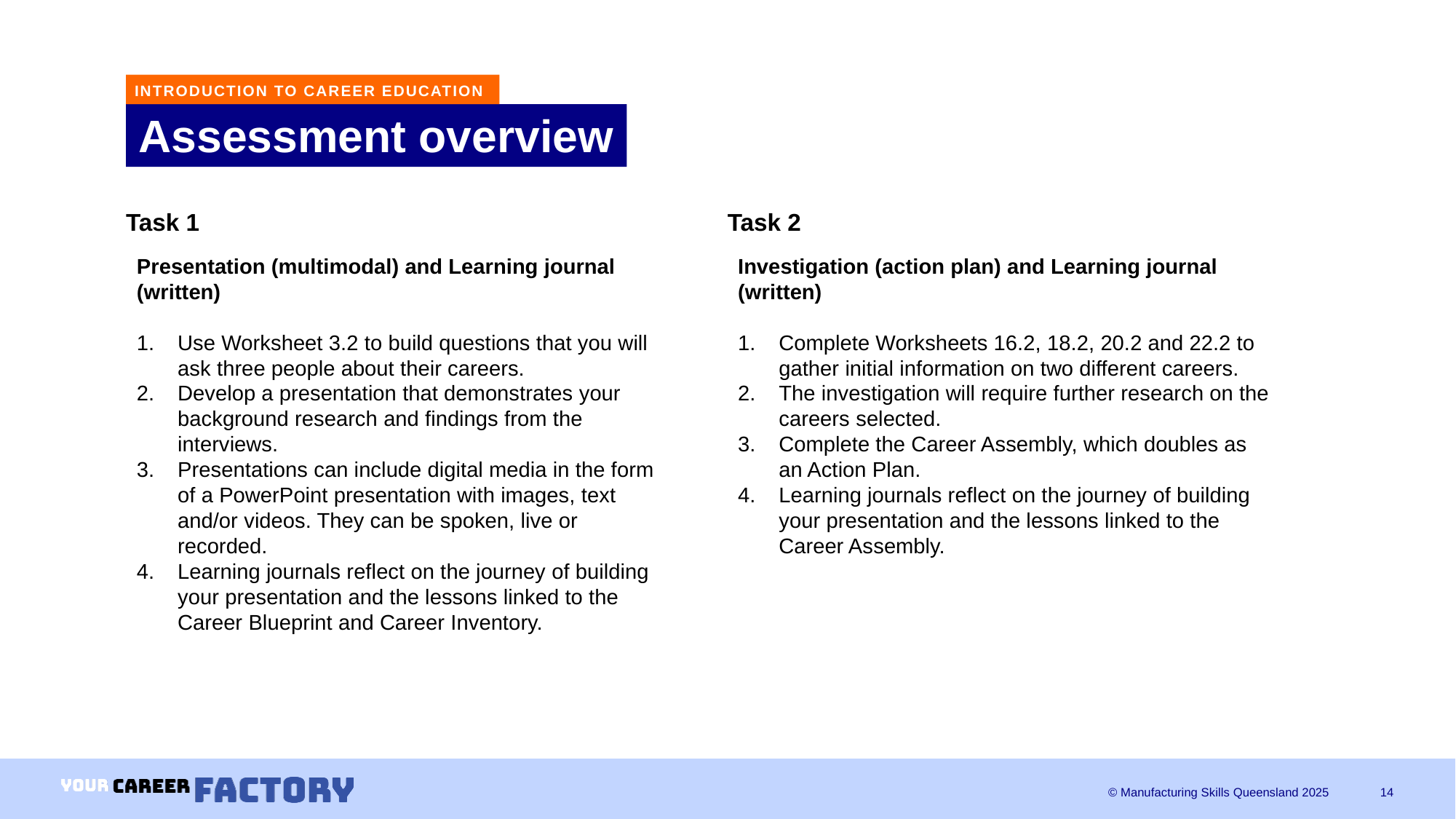

INTRODUCTION TO CAREER EDUCATION
# Assessment overview
Task 1
Task 2
Presentation (multimodal) and Learning journal (written)

Use Worksheet 3.2 to build questions that you will ask three people about their careers.
Develop a presentation that demonstrates your background research and findings from the interviews.
Presentations can include digital media in the form of a PowerPoint presentation with images, text and/or videos. They can be spoken, live or recorded.
Learning journals reflect on the journey of building your presentation and the lessons linked to the Career Blueprint and Career Inventory.
Investigation (action plan) and Learning journal (written)

Complete Worksheets 16.2, 18.2, 20.2 and 22.2 to gather initial information on two different careers.
The investigation will require further research on the careers selected.
Complete the Career Assembly, which doubles as an Action Plan.
Learning journals reflect on the journey of building your presentation and the lessons linked to the Career Assembly.